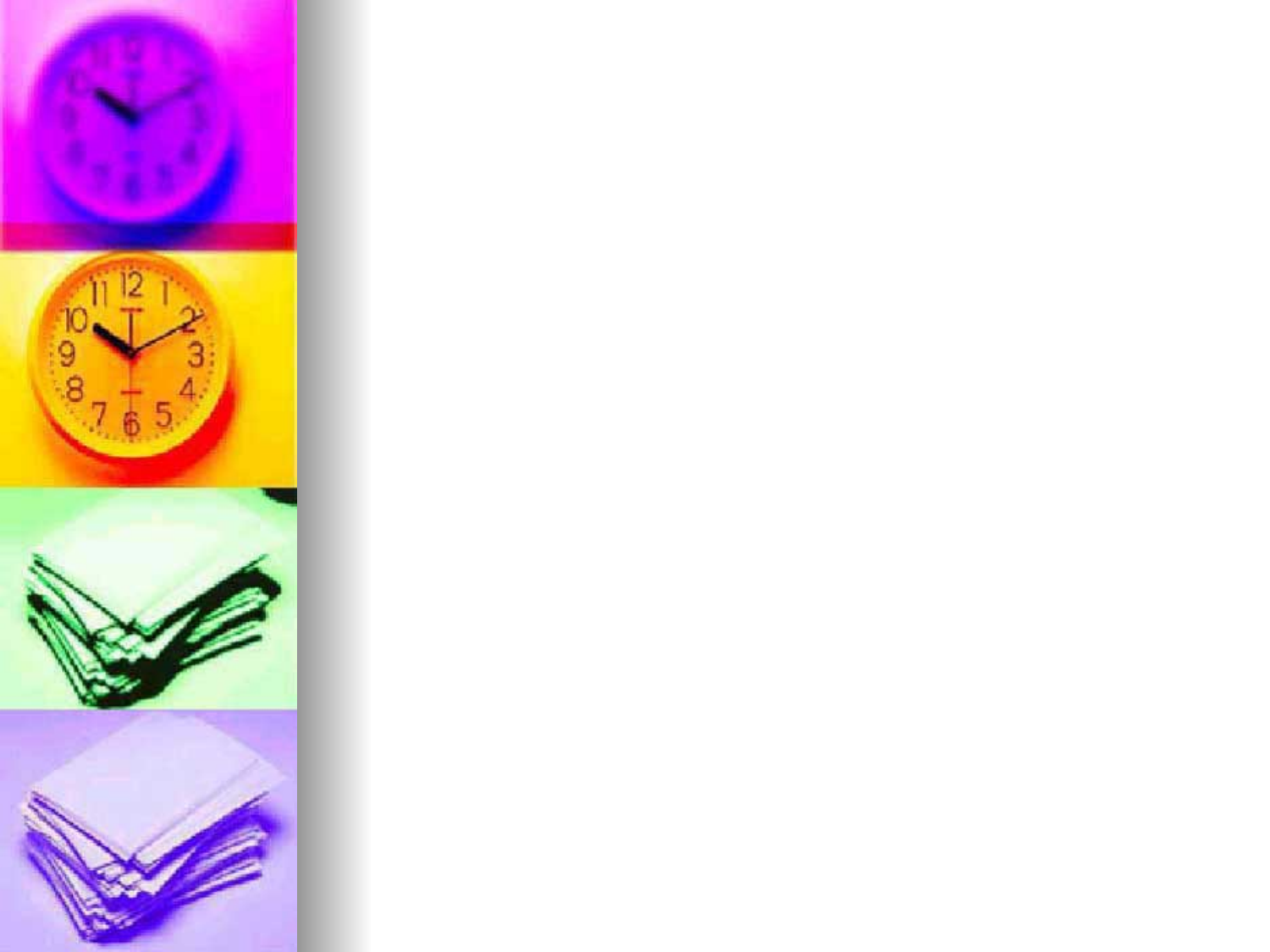

"Ничто не нравится,
кроме красоты,
в красоте - ничто,
кроме форм,
в формах - ничто,
кроме пропорций,
в пропорциях - ничто, кроме числа".
А. Августин
24